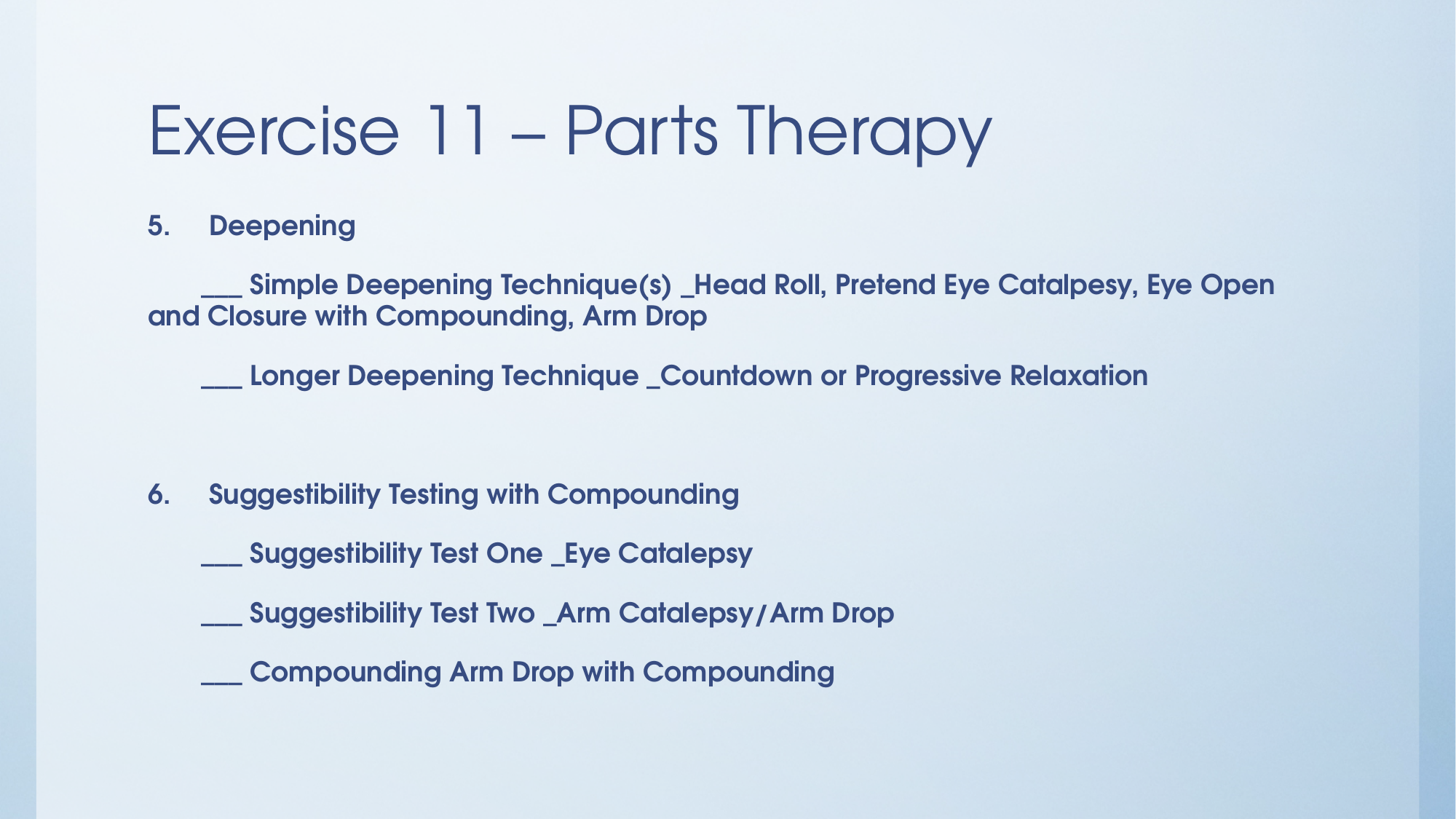

# Exercise 11 – Parts Therapy
5.     Deepening
       ___ Simple Deepening Technique(s) _Head Roll, Pretend Eye Catalpesy, Eye Open and Closure with Compounding, Arm Drop
       ___ Longer Deepening Technique _Countdown or Progressive Relaxation

6.     Suggestibility Testing with Compounding
       ___ Suggestibility Test One _Eye Catalepsy
       ___ Suggestibility Test Two _Arm Catalepsy/Arm Drop
       ___ Compounding Arm Drop with Compounding